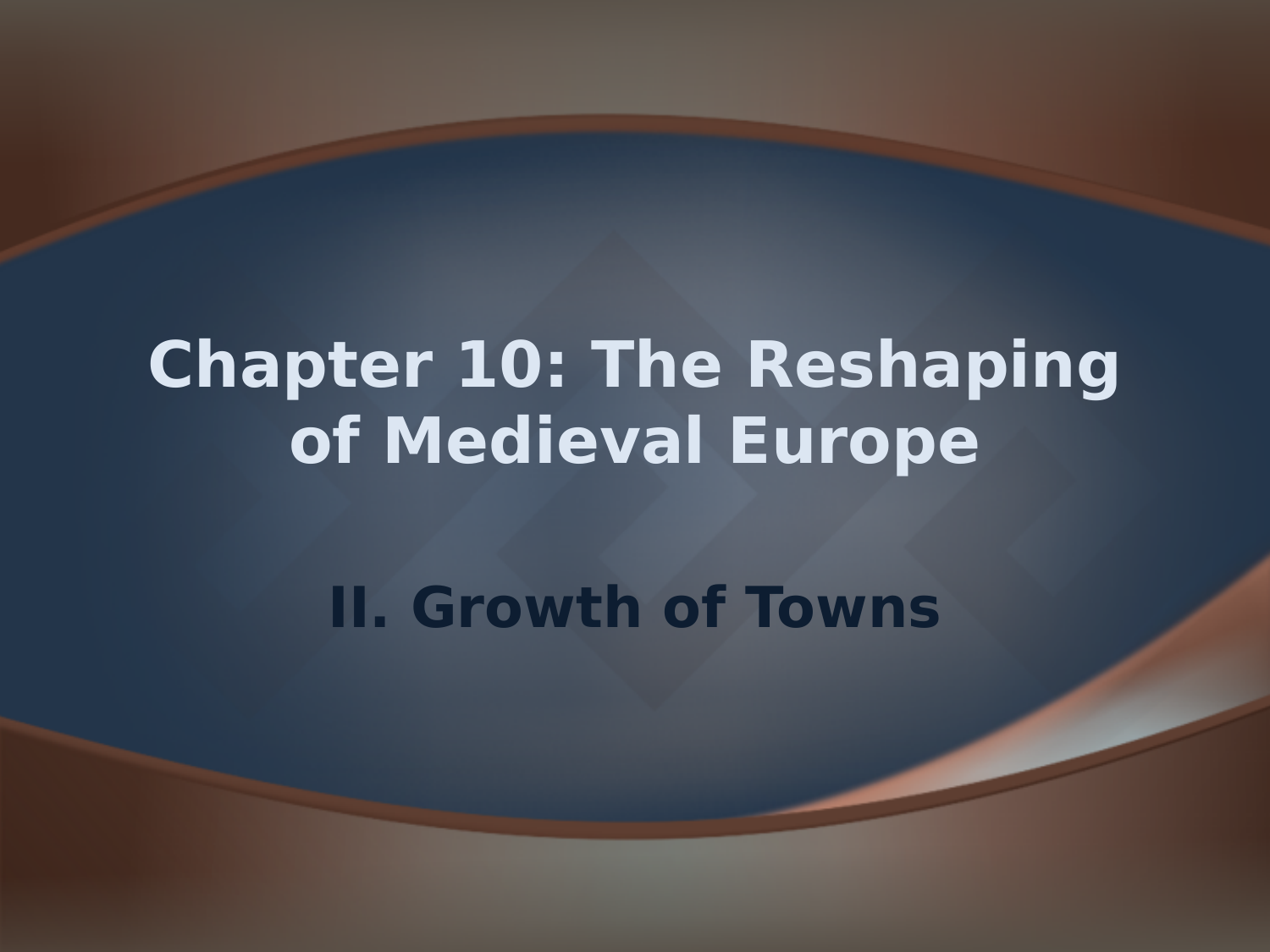

# Chapter 10: The Reshaping of Medieval Europe
II. Growth of Towns